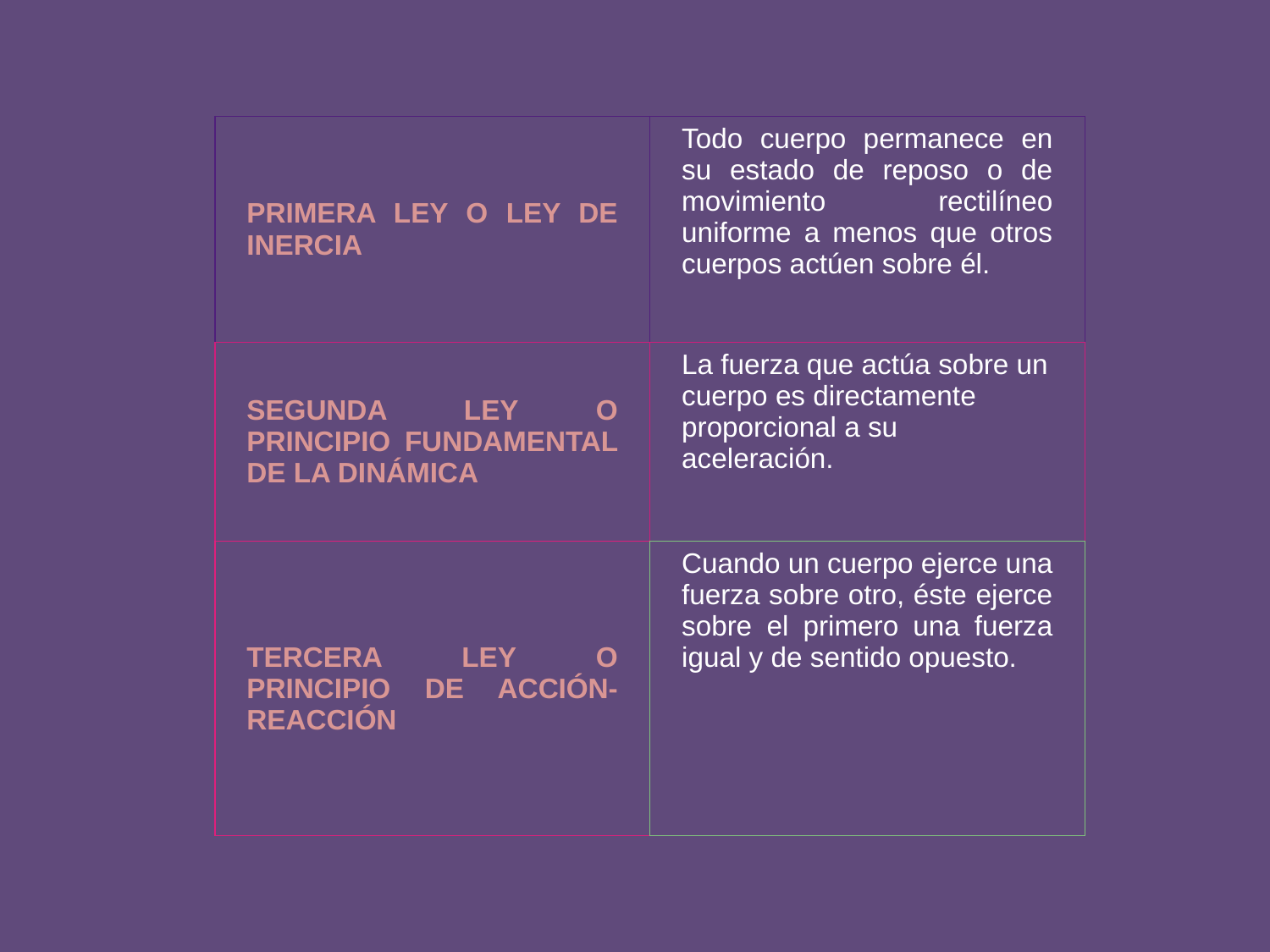

| Primera Ley o Ley de Inercia | Todo cuerpo permanece en su estado de reposo o de movimiento rectilíneo uniforme a menos que otros cuerpos actúen sobre él. |
| --- | --- |
| Segunda ley o Principio Fundamental de la Dinámica | La fuerza que actúa sobre un cuerpo es directamente proporcional a su aceleración. |
| Tercera ley o Principio de acción-reacción | Cuando un cuerpo ejerce una fuerza sobre otro, éste ejerce sobre el primero una fuerza igual y de sentido opuesto. |